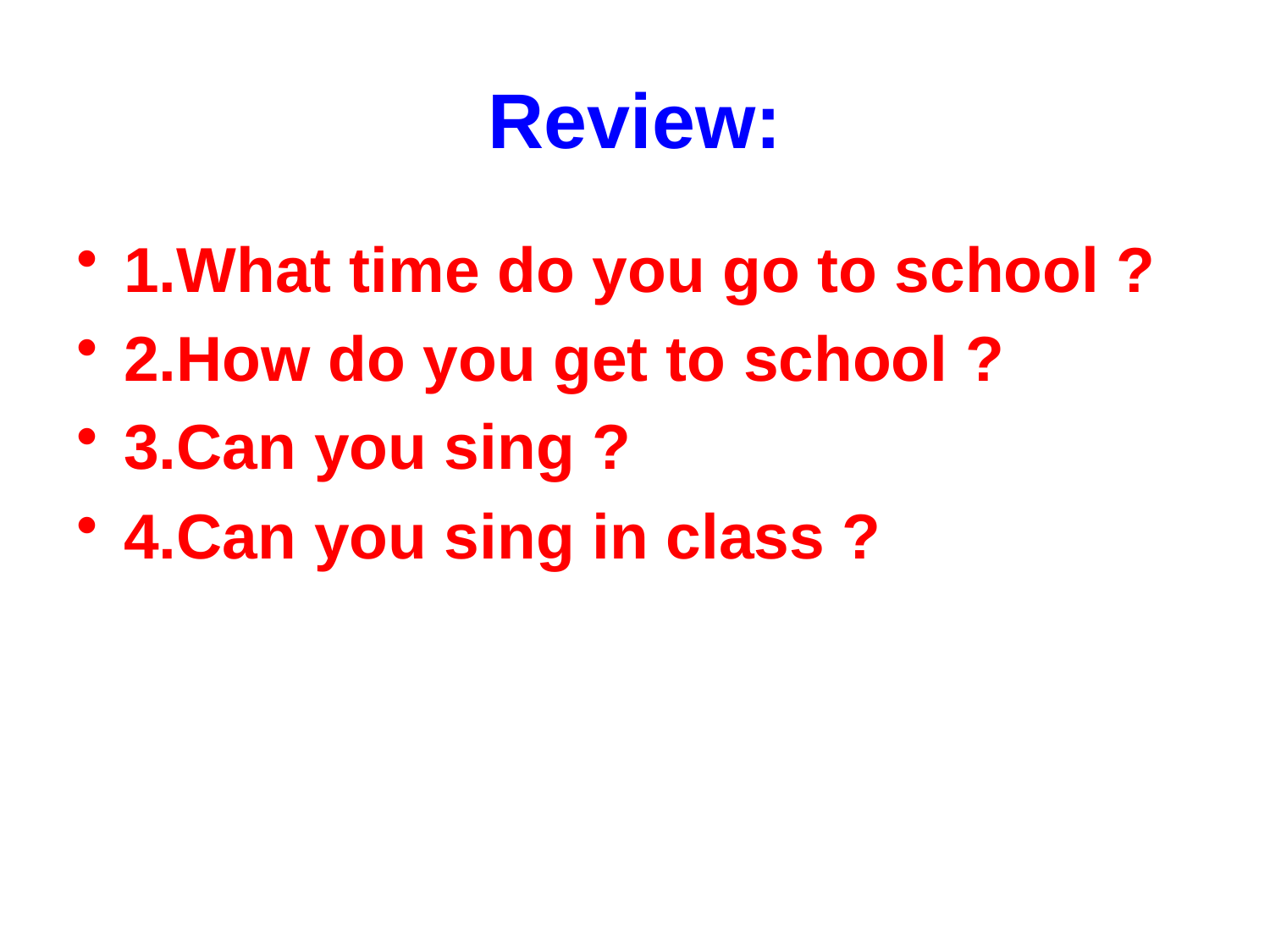

# Review:
1.What time do you go to school ?
2.How do you get to school ?
3.Can you sing ?
4.Can you sing in class ?